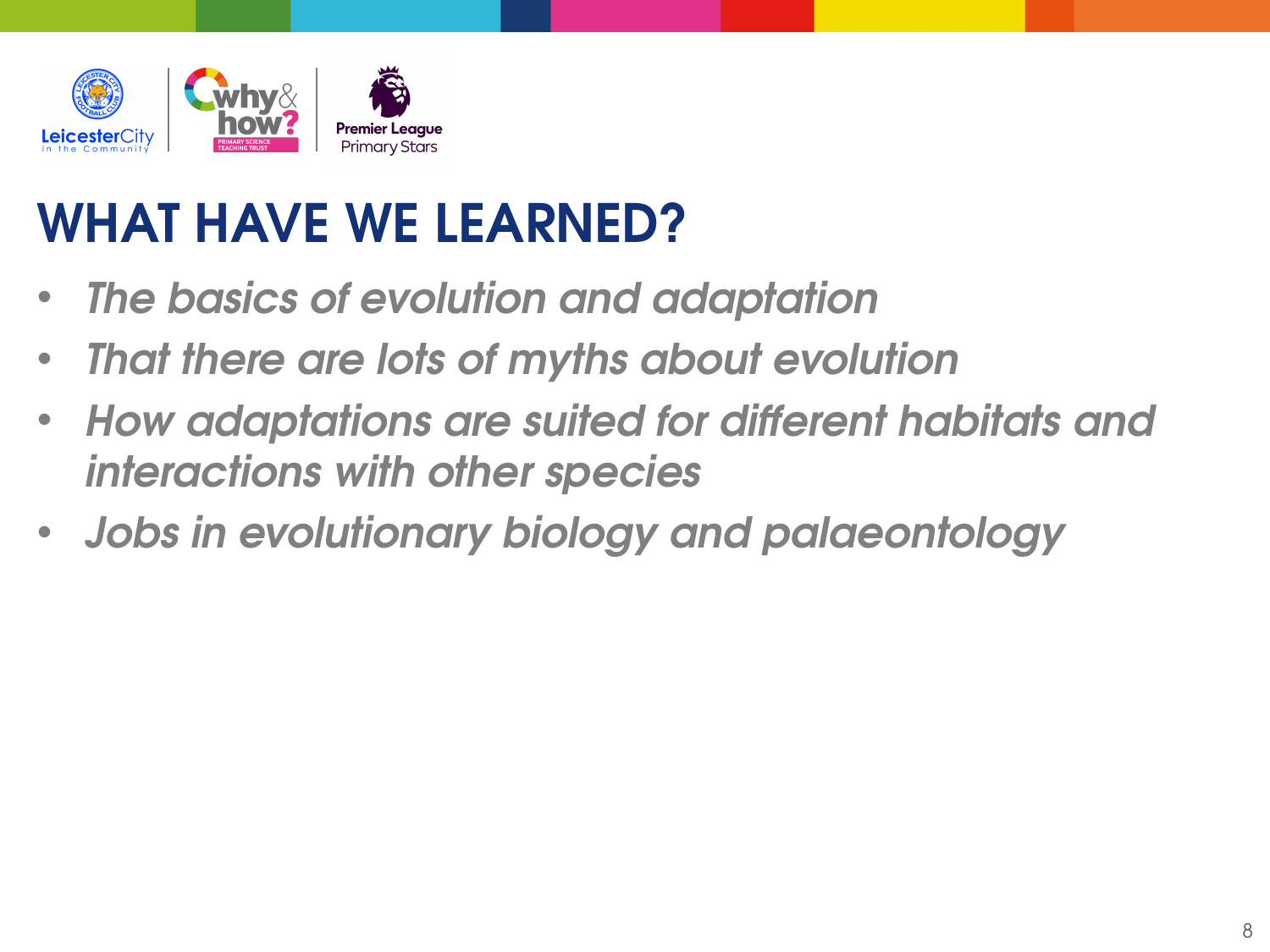

WHAT HAVE WE LEARNED?
The basics of evolution and adaptation
That there are lots of myths about evolution
How adaptations are suited for different habitats and interactions with other species
Jobs in evolutionary biology and palaeontology

8